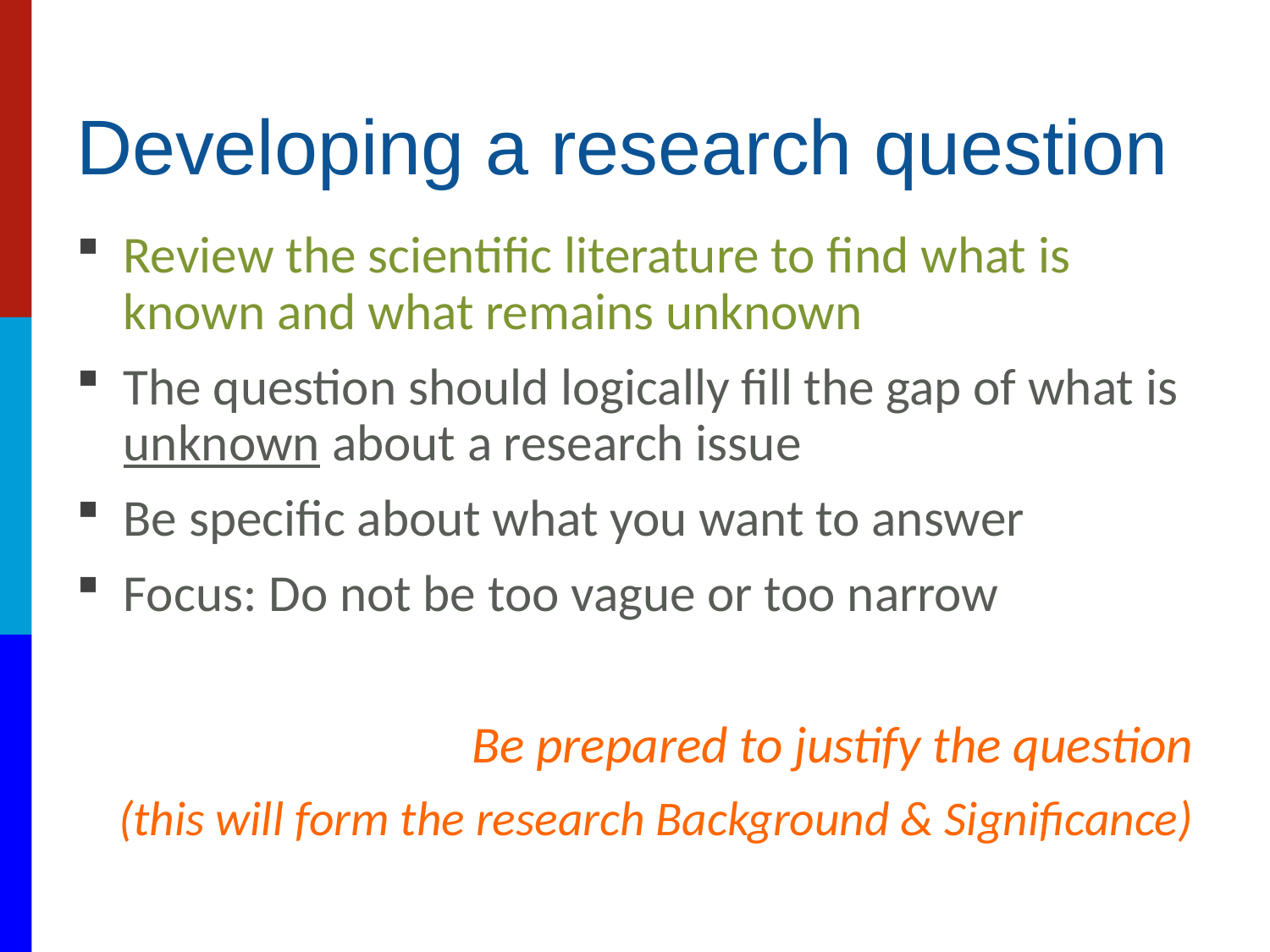

# Developing a research question
Review the scientific literature to find what is known and what remains unknown
The question should logically fill the gap of what is unknown about a research issue
Be specific about what you want to answer
Focus: Do not be too vague or too narrow

Be prepared to justify the question
(this will form the research Background & Significance)